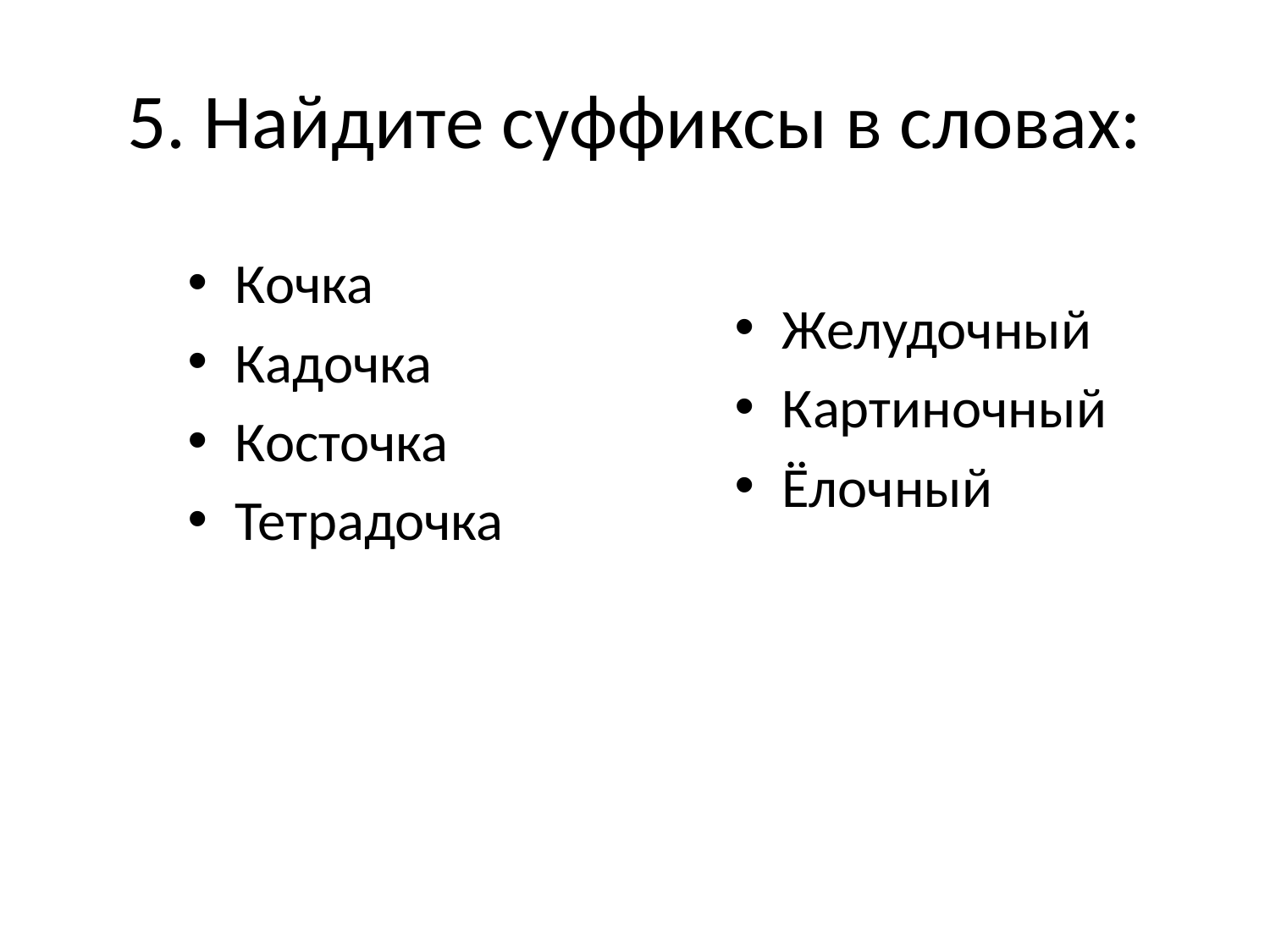

# 5. Найдите суффиксы в словах:
Кочка
Кадочка
Косточка
Тетрадочка
Желудочный
Картиночный
Ёлочный